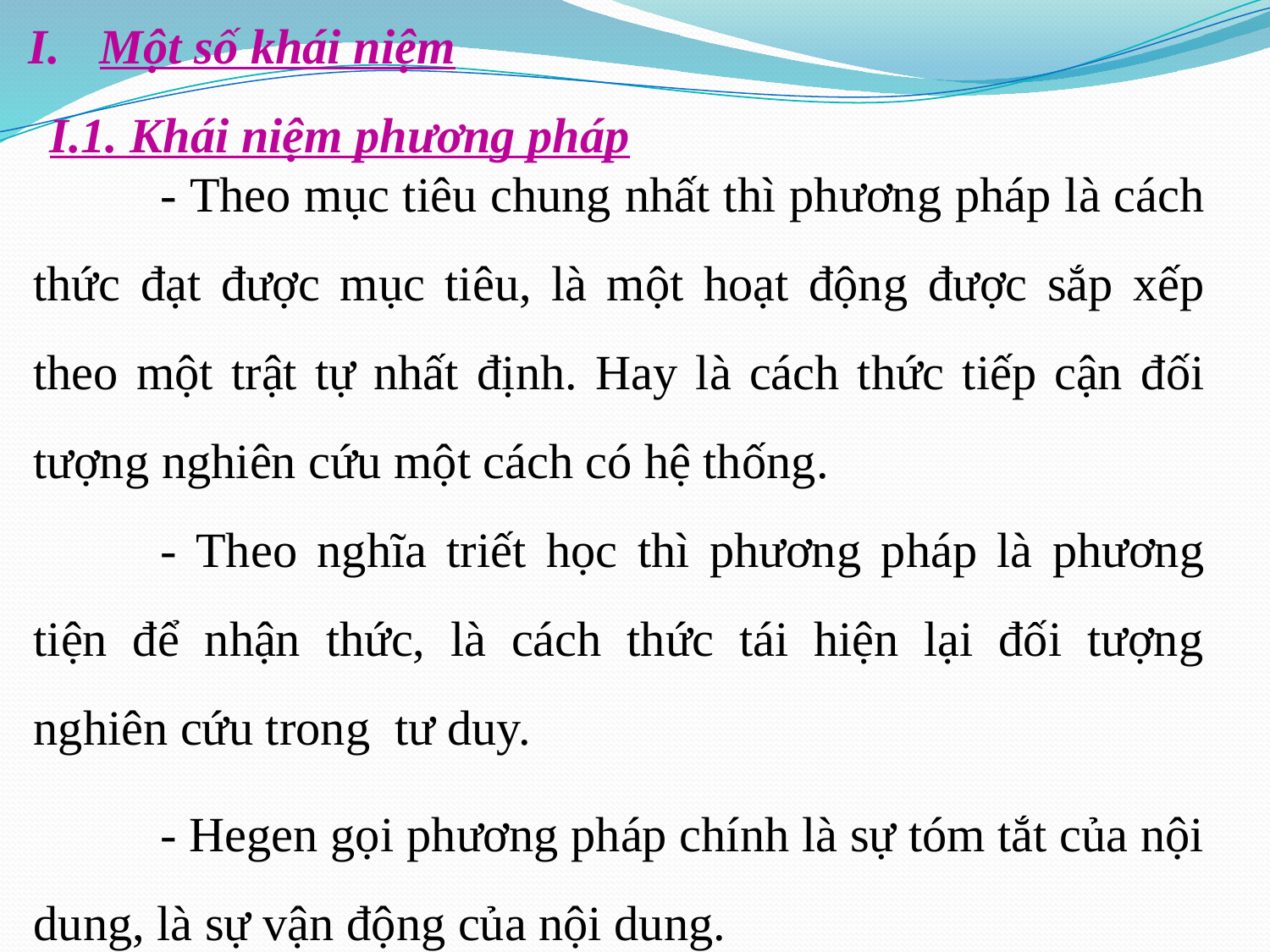

Một số khái niệm
  I.1. Khái niệm phương pháp
	- Theo mục tiêu chung nhất thì phương pháp là cách thức đạt được mục tiêu, là một hoạt động được sắp xếp theo một trật tự nhất định. Hay là cách thức tiếp cận đối tượng nghiên cứu một cách có hệ thống.
	- Theo nghĩa triết học thì phương pháp là phương tiện để nhận thức, là cách thức tái hiện lại đối tượng nghiên cứu trong  tư duy.
	- Hegen gọi phương pháp chính là sự tóm tắt của nội dung, là sự vận động của nội dung.